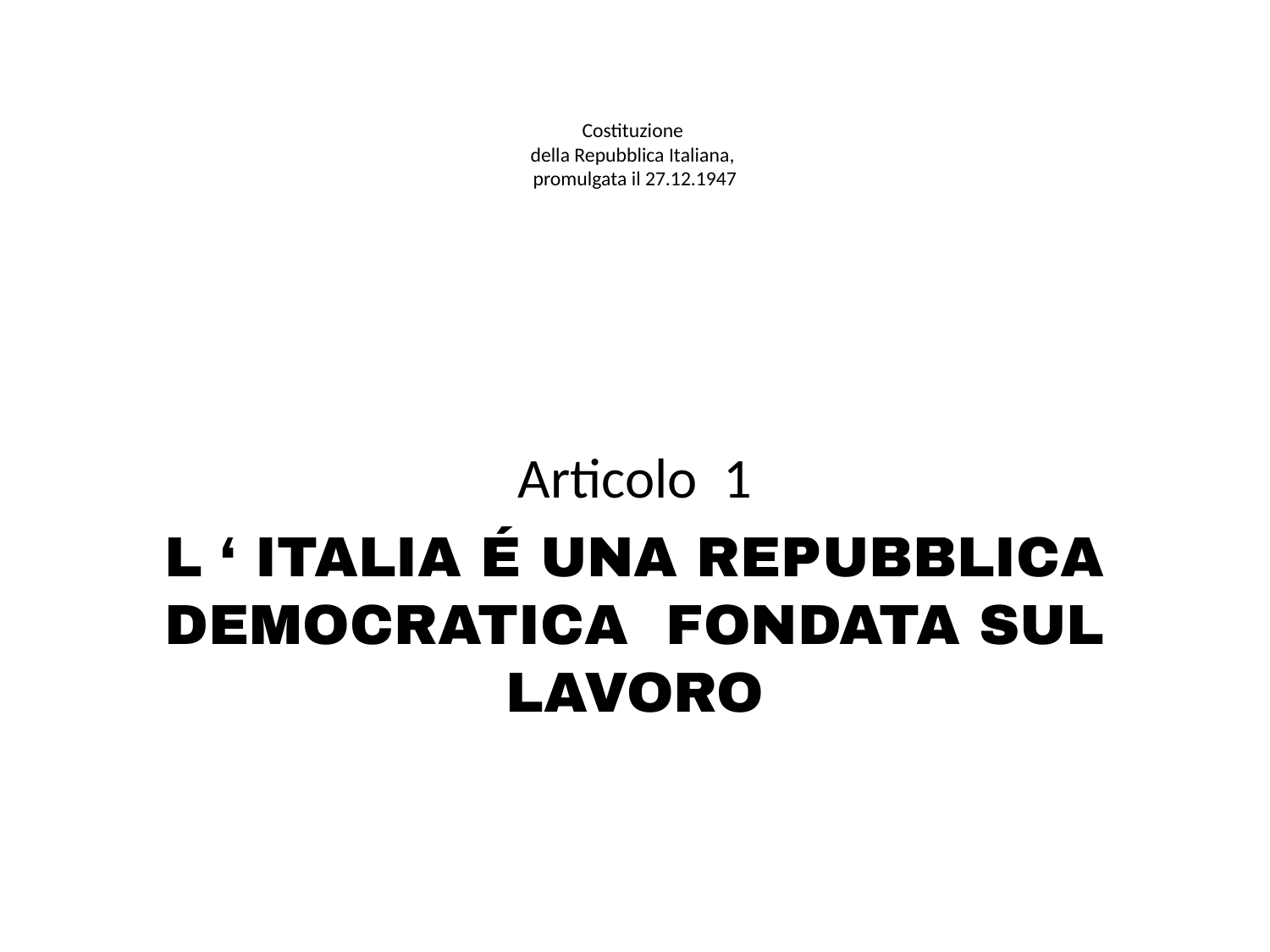

# Costituzione della Repubblica Italiana, promulgata il 27.12.1947

Articolo  1
L ‘ ITALIA É UNA REPUBBLICA DEMOCRATICA  FONDATA SUL LAVORO